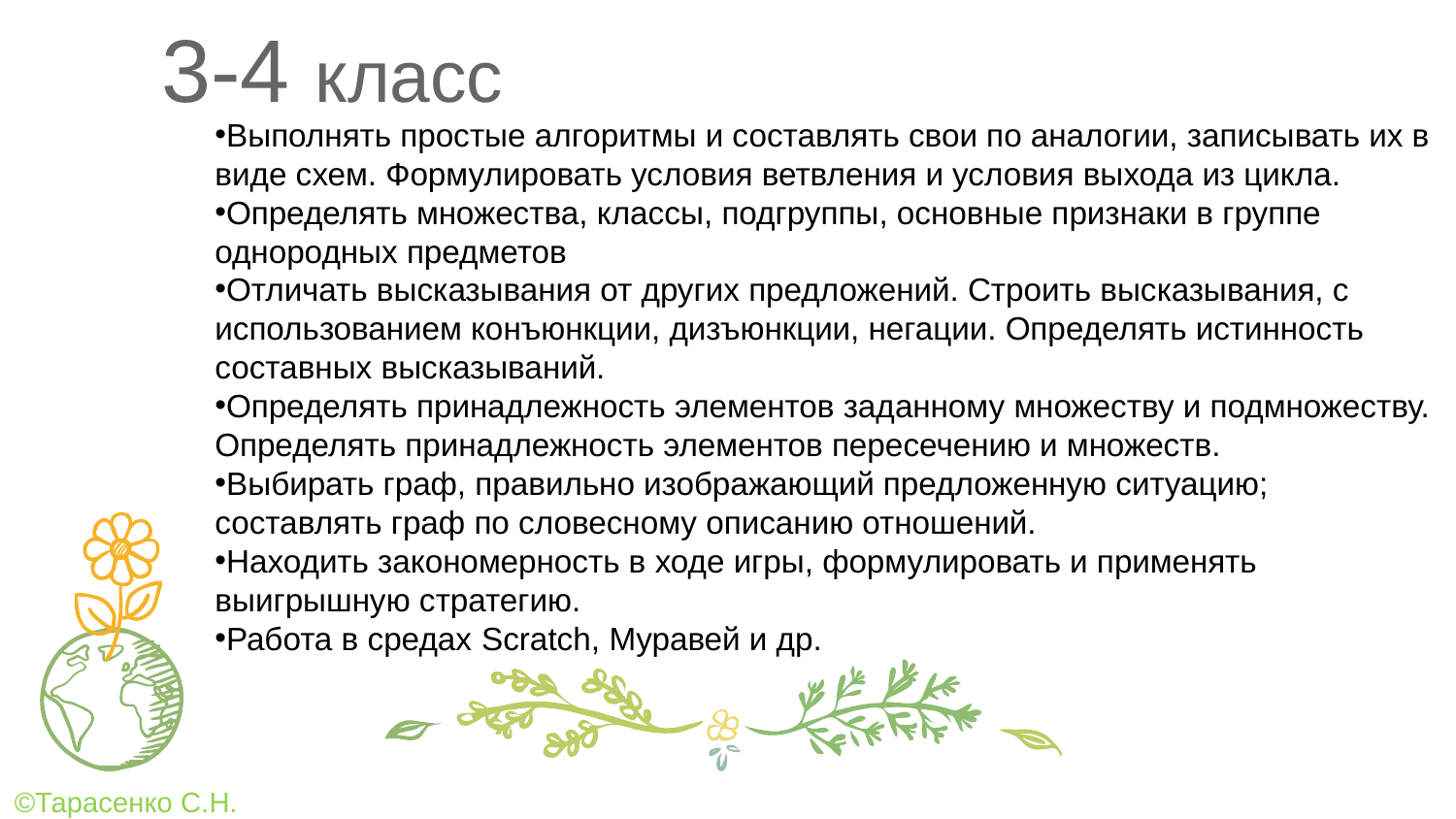

3-4 класс
Выполнять простые алгоритмы и составлять свои по аналогии, записывать их в виде схем. Формулировать условия ветвления и условия выхода из цикла.
Определять множества, классы, подгруппы, основные признаки в группе однородных предметов
Отличать высказывания от других предложений. Строить высказывания, с использованием конъюнкции, дизъюнкции, негации. Определять истинность составных высказываний.
Определять принадлежность элементов заданному множеству и подмножеству. Определять принадлежность элементов пересечению и множеств.
Выбирать граф, правильно изображающий предложенную ситуацию; составлять граф по словесному описанию отношений.
Находить закономерность в ходе игры, формулировать и применять выигрышную стратегию.
Работа в средах Scratch, Муравей и др.